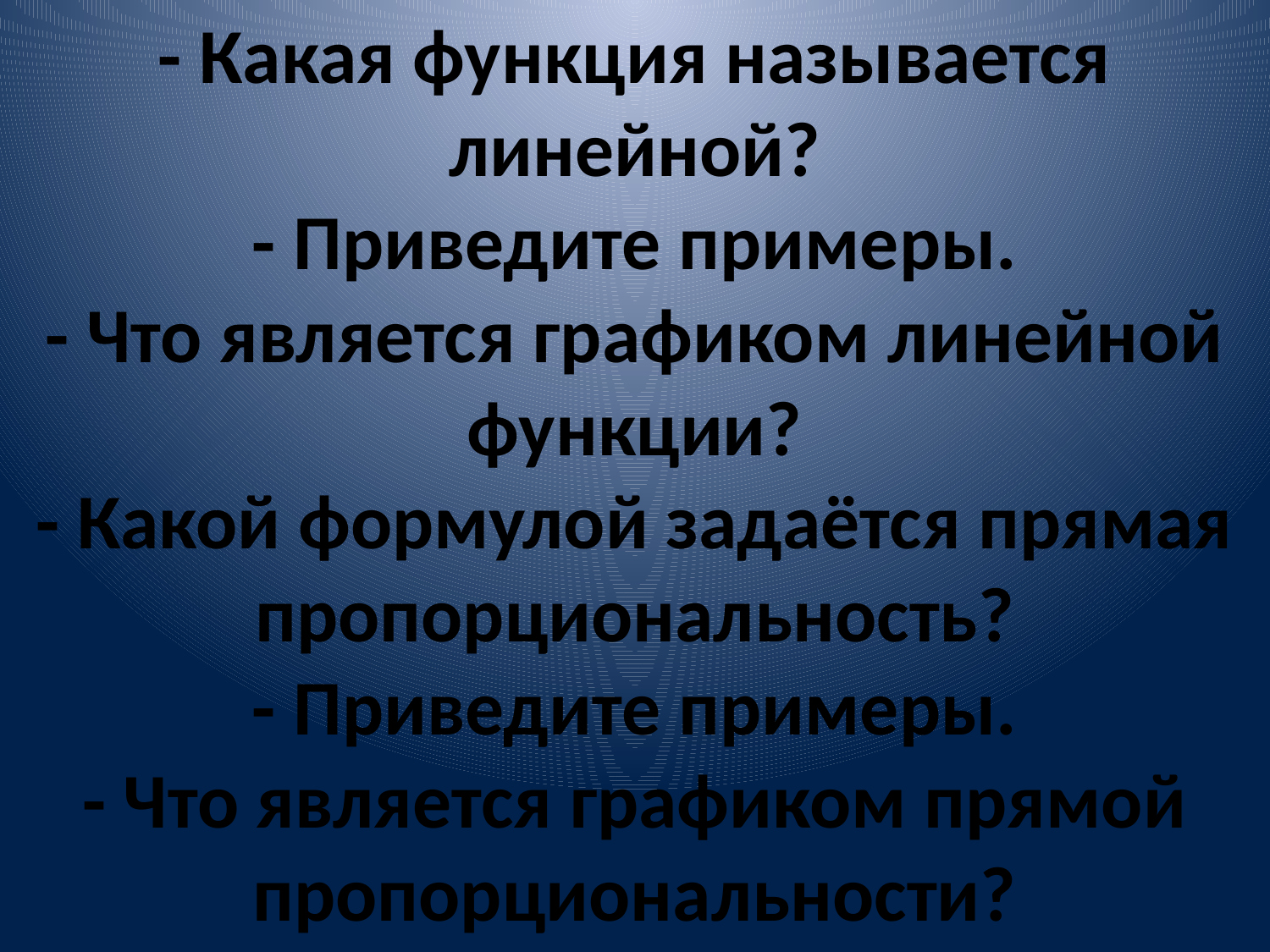

- Какая функция называется линейной?
- Приведите примеры.
- Что является графиком линейной функции?
- Какой формулой задаётся прямая пропорциональность?
- Приведите примеры.
- Что является графиком прямой пропорциональности?